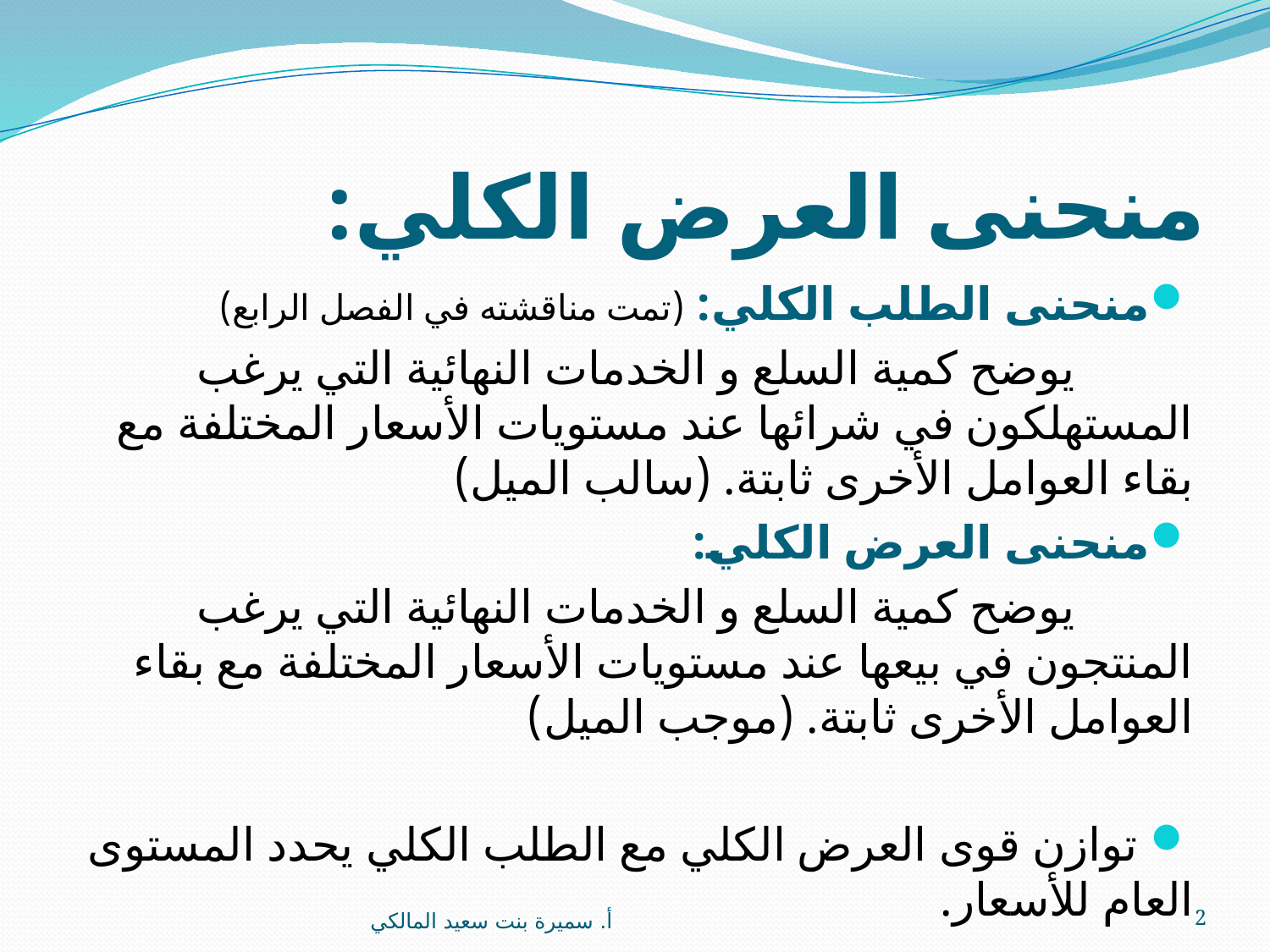

# منحنى العرض الكلي:
منحنى الطلب الكلي: (تمت مناقشته في الفصل الرابع)
          يوضح كمية السلع و الخدمات النهائية التي يرغب المستهلكون في شرائها عند مستويات الأسعار المختلفة مع بقاء العوامل الأخرى ثابتة. (سالب الميل)
منحنى العرض الكلي:
          يوضح كمية السلع و الخدمات النهائية التي يرغب المنتجون في بيعها عند مستويات الأسعار المختلفة مع بقاء العوامل الأخرى ثابتة. (موجب الميل)

 توازن قوى العرض الكلي مع الطلب الكلي يحدد المستوى العام للأسعار.

أ. سميرة بنت سعيد المالكي
2